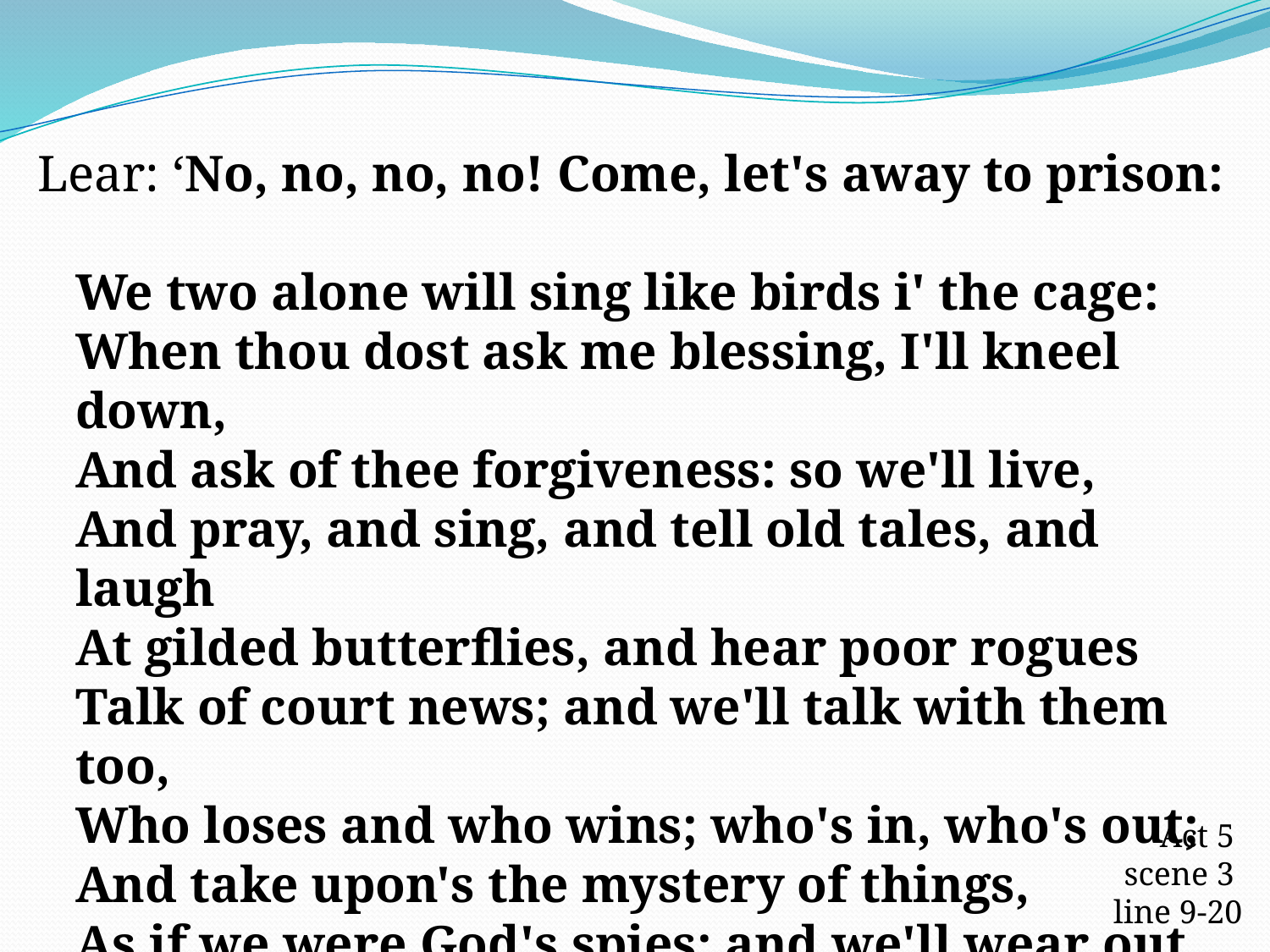

Lear: ‘No, no, no, no! Come, let's away to prison:
We two alone will sing like birds i' the cage:
When thou dost ask me blessing, I'll kneel down,
And ask of thee forgiveness: so we'll live,
And pray, and sing, and tell old tales, and laugh
At gilded butterflies, and hear poor rogues
Talk of court news; and we'll talk with them too,
Who loses and who wins; who's in, who's out;
And take upon's the mystery of things,
As if we were God's spies: and we'll wear out,
In a wall'd prison, packs and sects of great ones,
That ebb and flow by the moon.’
 Act 5
scene 3
line 9-20